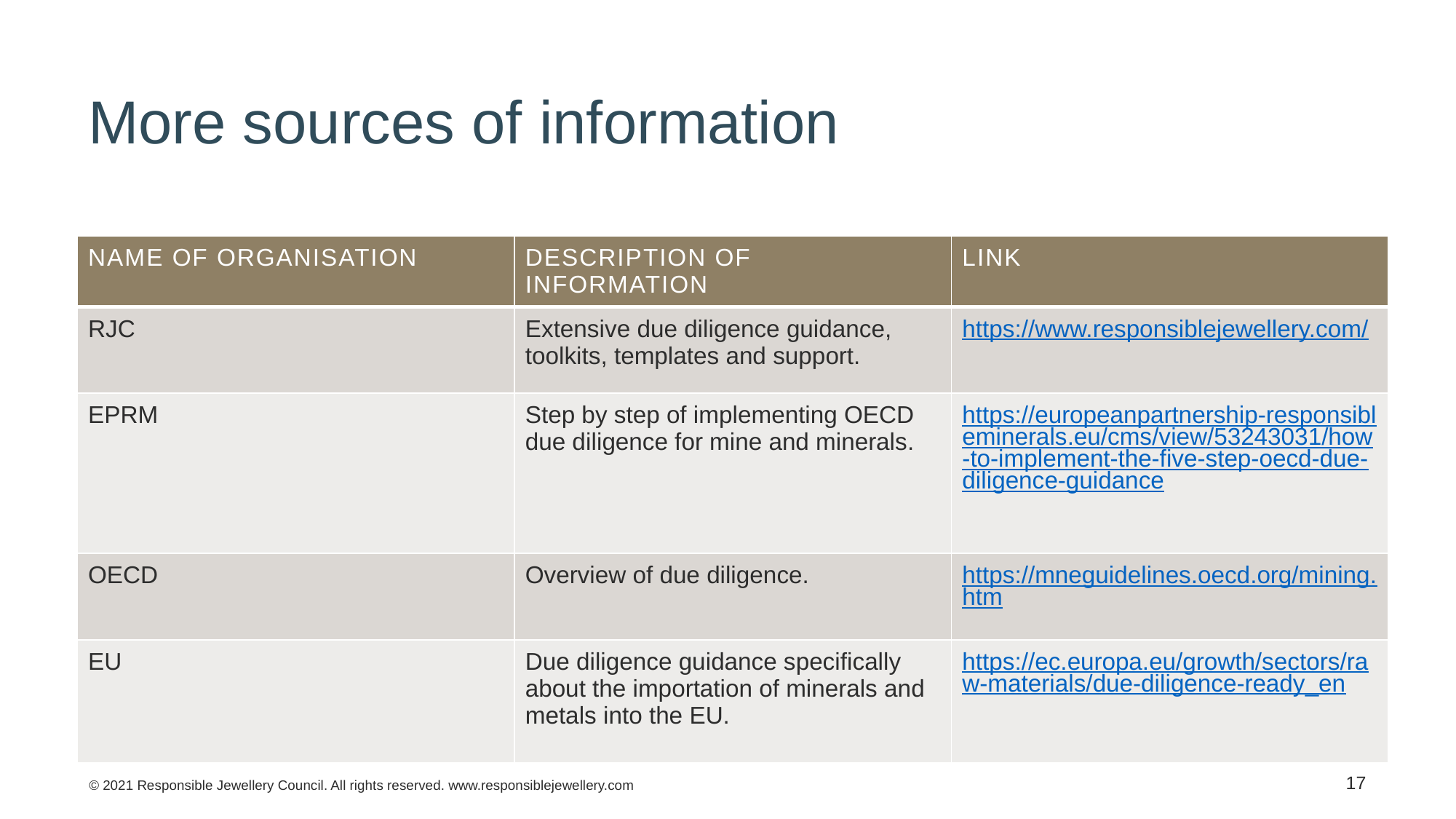

# More sources of information
| Name of Organisation | Description of information | Link |
| --- | --- | --- |
| RJC | Extensive due diligence guidance, toolkits, templates and support. | https://www.responsiblejewellery.com/ |
| EPRM | Step by step of implementing OECD due diligence for mine and minerals. | https://europeanpartnership-responsibleminerals.eu/cms/view/53243031/how-to-implement-the-five-step-oecd-due-diligence-guidance |
| OECD | Overview of due diligence. | https://mneguidelines.oecd.org/mining.htm |
| EU | Due diligence guidance specifically about the importation of minerals and metals into the EU. | https://ec.europa.eu/growth/sectors/raw-materials/due-diligence-ready\_en |
17